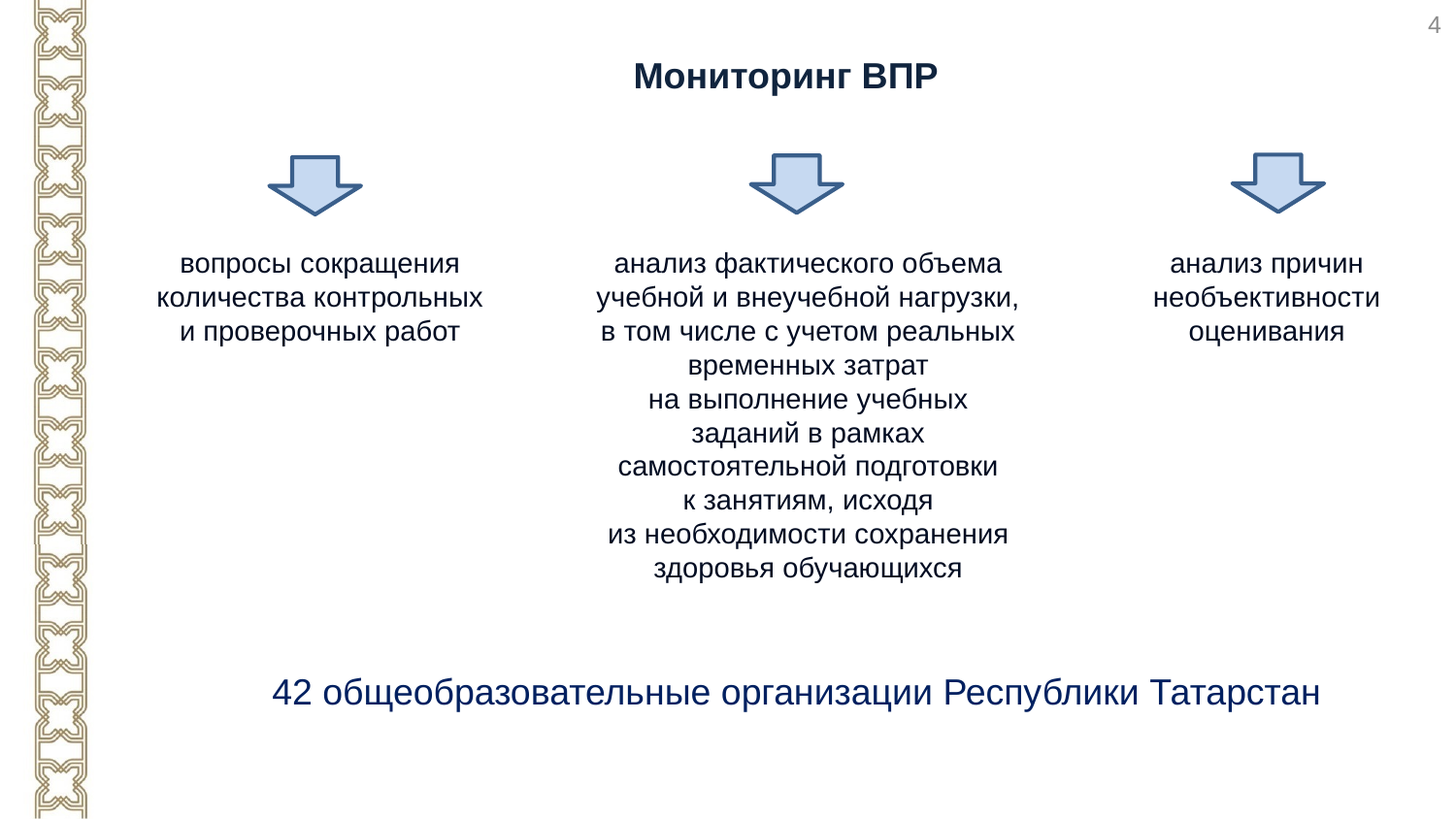

4
Мониторинг ВПР

вопросы сокращения количества контрольных и проверочных работ
анализ фактического объема учебной и внеучебной нагрузки, в том числе с учетом реальных временных затрат на выполнение учебных заданий в рамках самостоятельной подготовки к занятиям, исходя из необходимости сохранения здоровья обучающихся
анализ причин необъективности оценивания
42 общеобразовательные организации Республики Татарстан